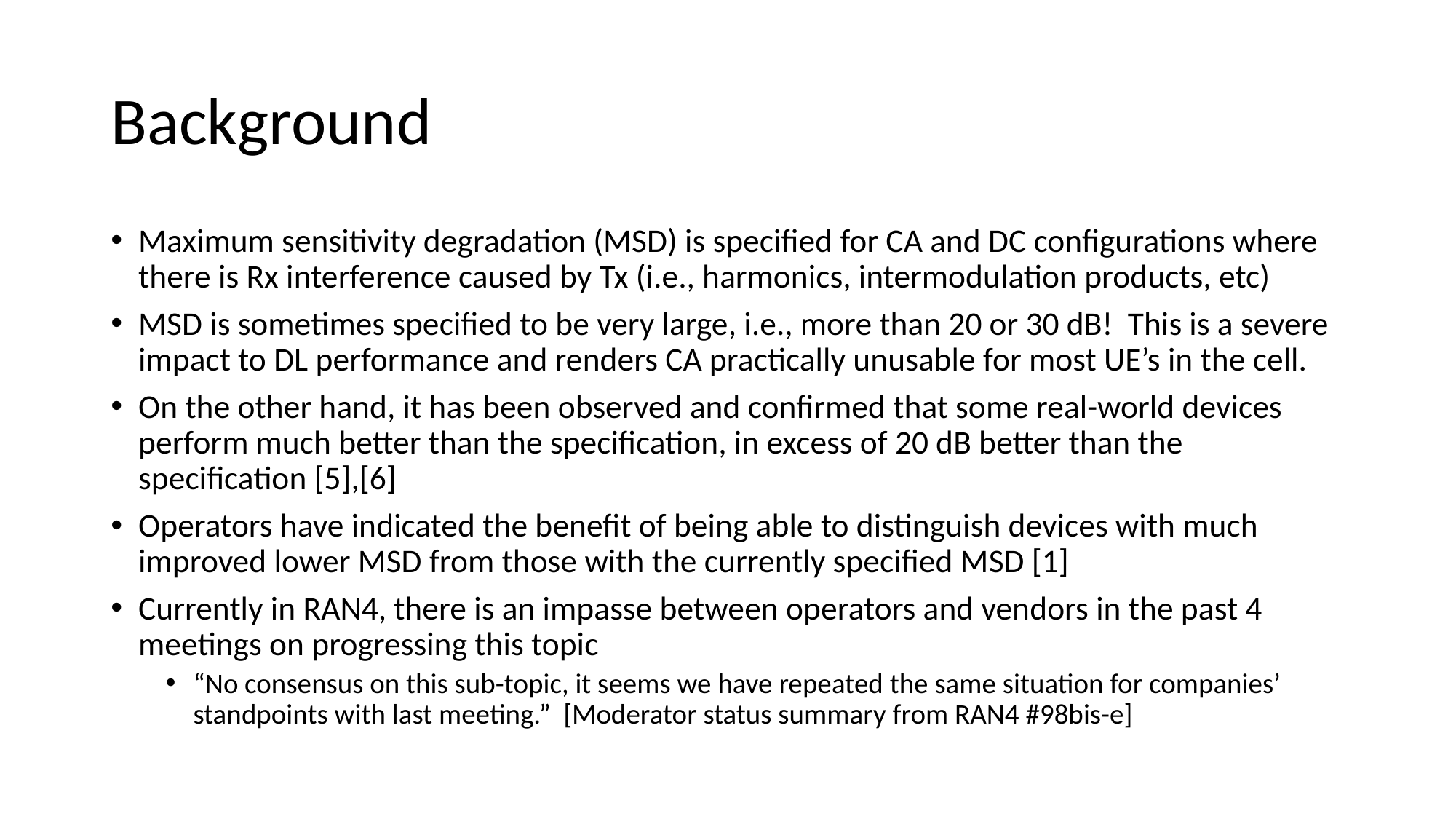

# Background
Maximum sensitivity degradation (MSD) is specified for CA and DC configurations where there is Rx interference caused by Tx (i.e., harmonics, intermodulation products, etc)
MSD is sometimes specified to be very large, i.e., more than 20 or 30 dB!  This is a severe impact to DL performance and renders CA practically unusable for most UE’s in the cell.
On the other hand, it has been observed and confirmed that some real-world devices perform much better than the specification, in excess of 20 dB better than the specification [5],[6]
Operators have indicated the benefit of being able to distinguish devices with much improved lower MSD from those with the currently specified MSD [1]
Currently in RAN4, there is an impasse between operators and vendors in the past 4 meetings on progressing this topic
“No consensus on this sub-topic, it seems we have repeated the same situation for companies’ standpoints with last meeting.”  [Moderator status summary from RAN4 #98bis-e]